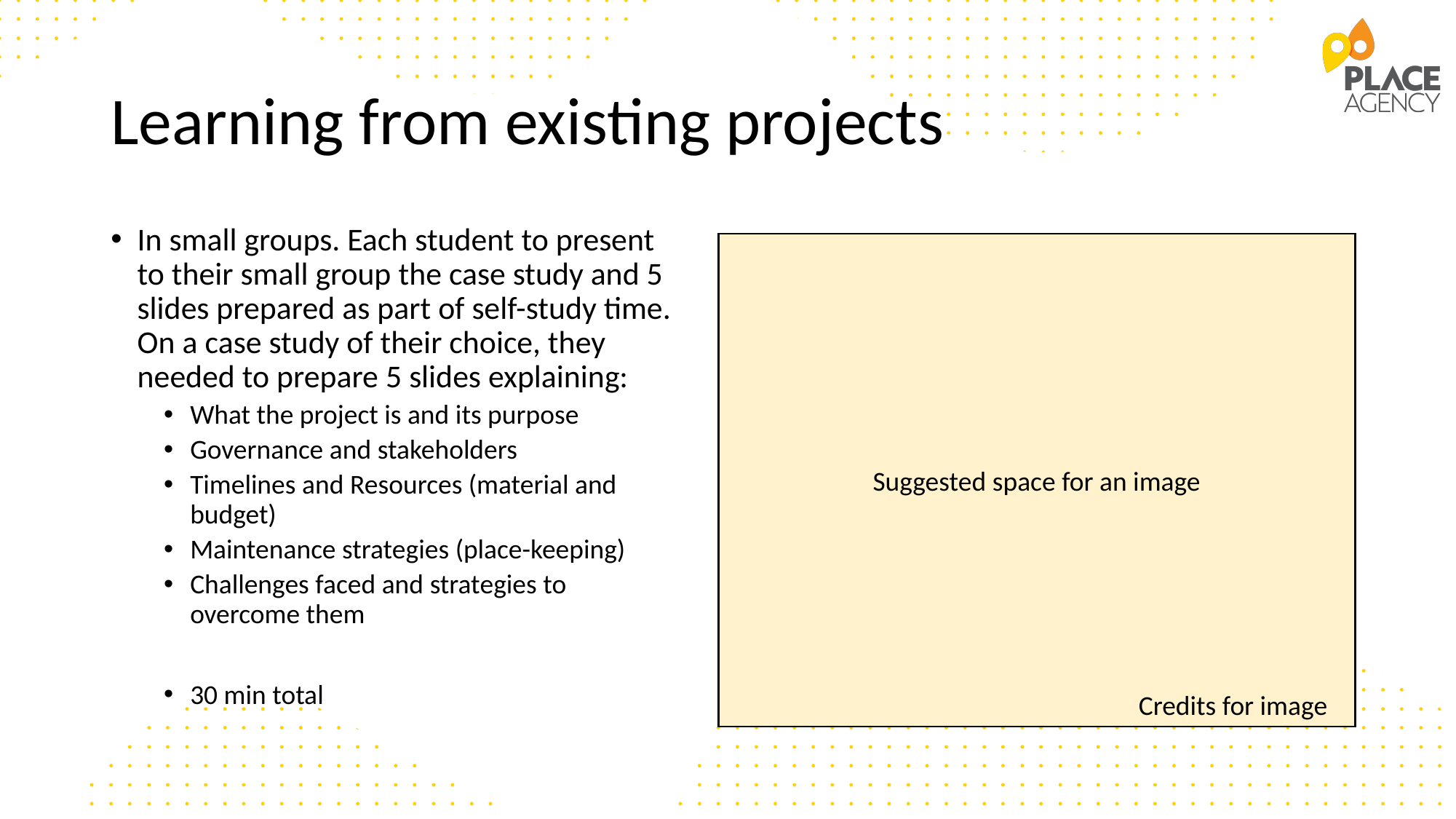

# Learning from existing projects
In small groups. Each student to present to their small group the case study and 5 slides prepared as part of self-study time. On a case study of their choice, they needed to prepare 5 slides explaining:
What the project is and its purpose
Governance and stakeholders
Timelines and Resources (material and budget)
Maintenance strategies (place-keeping)
Challenges faced and strategies to overcome them

30 min total

Suggested space for an image
Credits for image